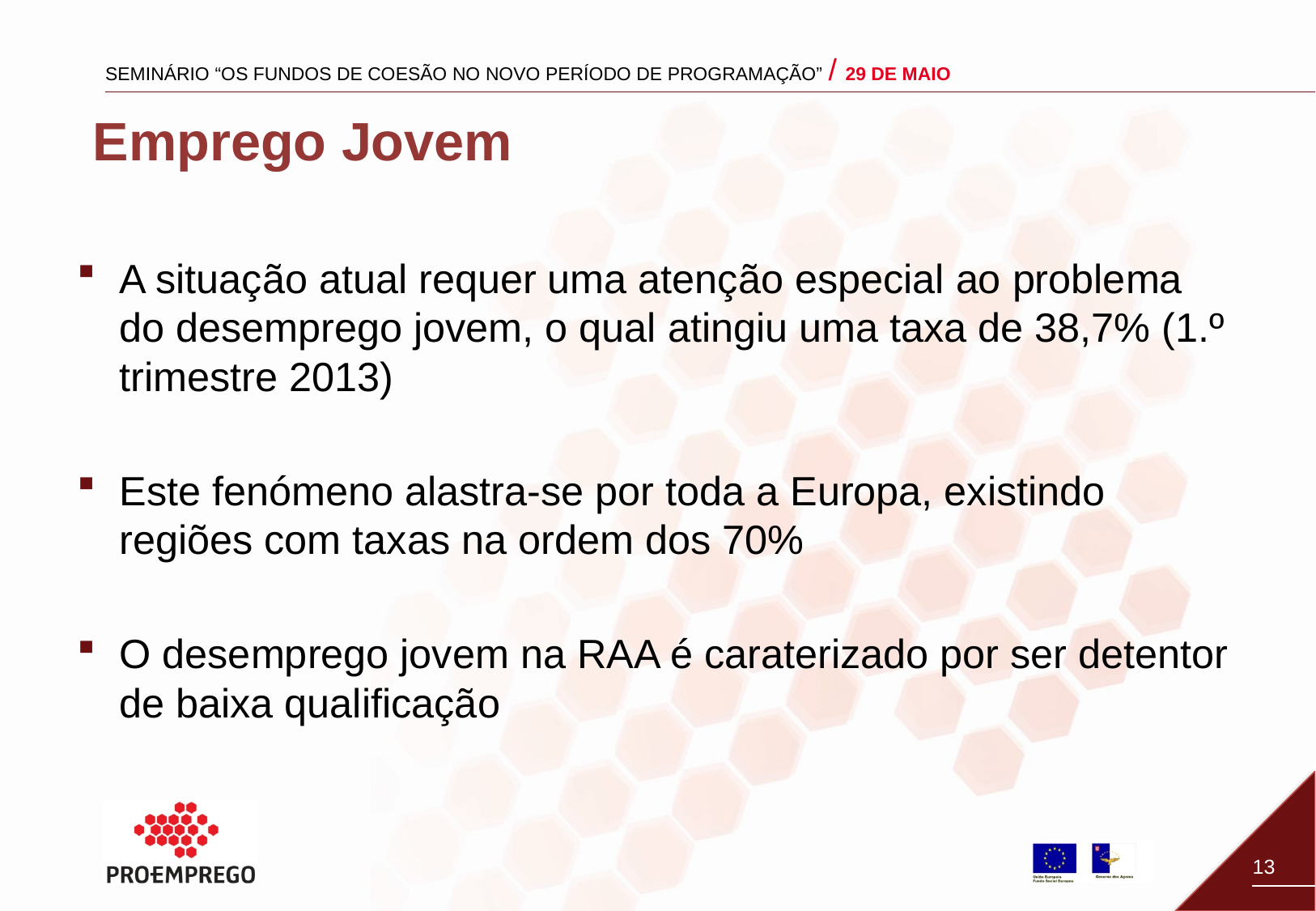

# Emprego Jovem

A situação atual requer uma atenção especial ao problema do desemprego jovem, o qual atingiu uma taxa de 38,7% (1.º trimestre 2013)

Este fenómeno alastra-se por toda a Europa, existindo regiões com taxas na ordem dos 70%

O desemprego jovem na RAA é caraterizado por ser detentor de baixa qualificação